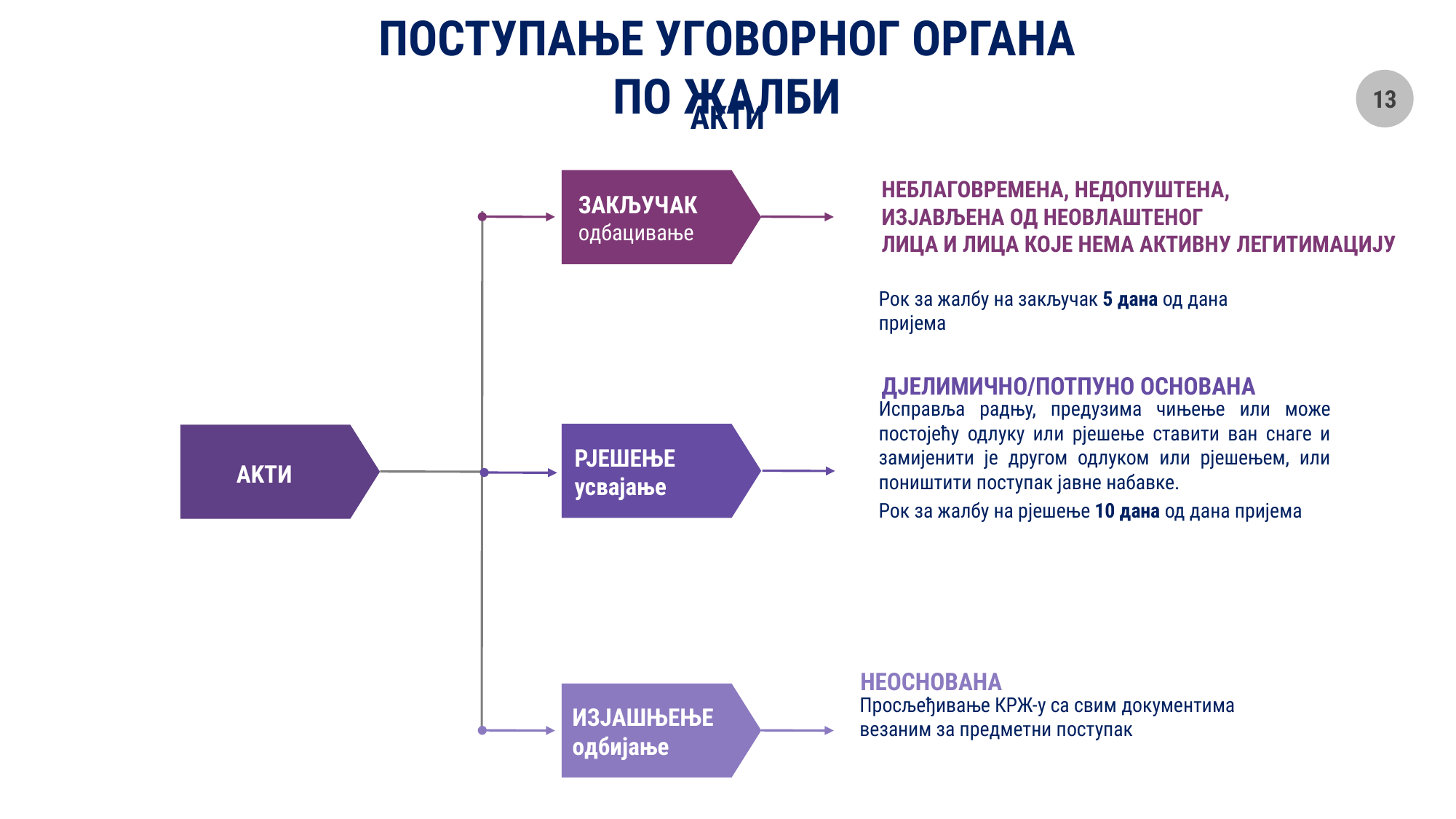

# ПОСТУПАЊЕ УГОВОРНОГ ОРГАНА ПО ЖАЛБИ
АКТИ

НЕБЛАГОВРЕМЕНА, НЕДОПУШТЕНА,
ИЗЈАВЉЕНА ОД НЕОВЛАШТЕНОГ
ЛИЦА И ЛИЦА КОЈЕ НЕМА АКТИВНУ ЛЕГИТИМАЦИЈУ
Рок за жалбу на закључак 5 дана од дана пријема
ЗАКЉУЧАК
одбацивање
ДЈЕЛИМИЧНО/ПОТПУНО ОСНОВАНА
Исправља радњу, предузима чињење или може постојећу одлуку или рјешење ставити ван снаге и замијенити је другом одлуком или рјешењем, или поништити поступак јавне набавке.
Рок за жалбу на рјешење 10 дана од дана пријема

РЈЕШЕЊЕ
усвајање
АKTИ
НЕОСНОВАНА
Просљеђивање КРЖ-у са свим документима везаним за предметни поступак

ИЗЈАШЊЕЊЕ
oдбијање